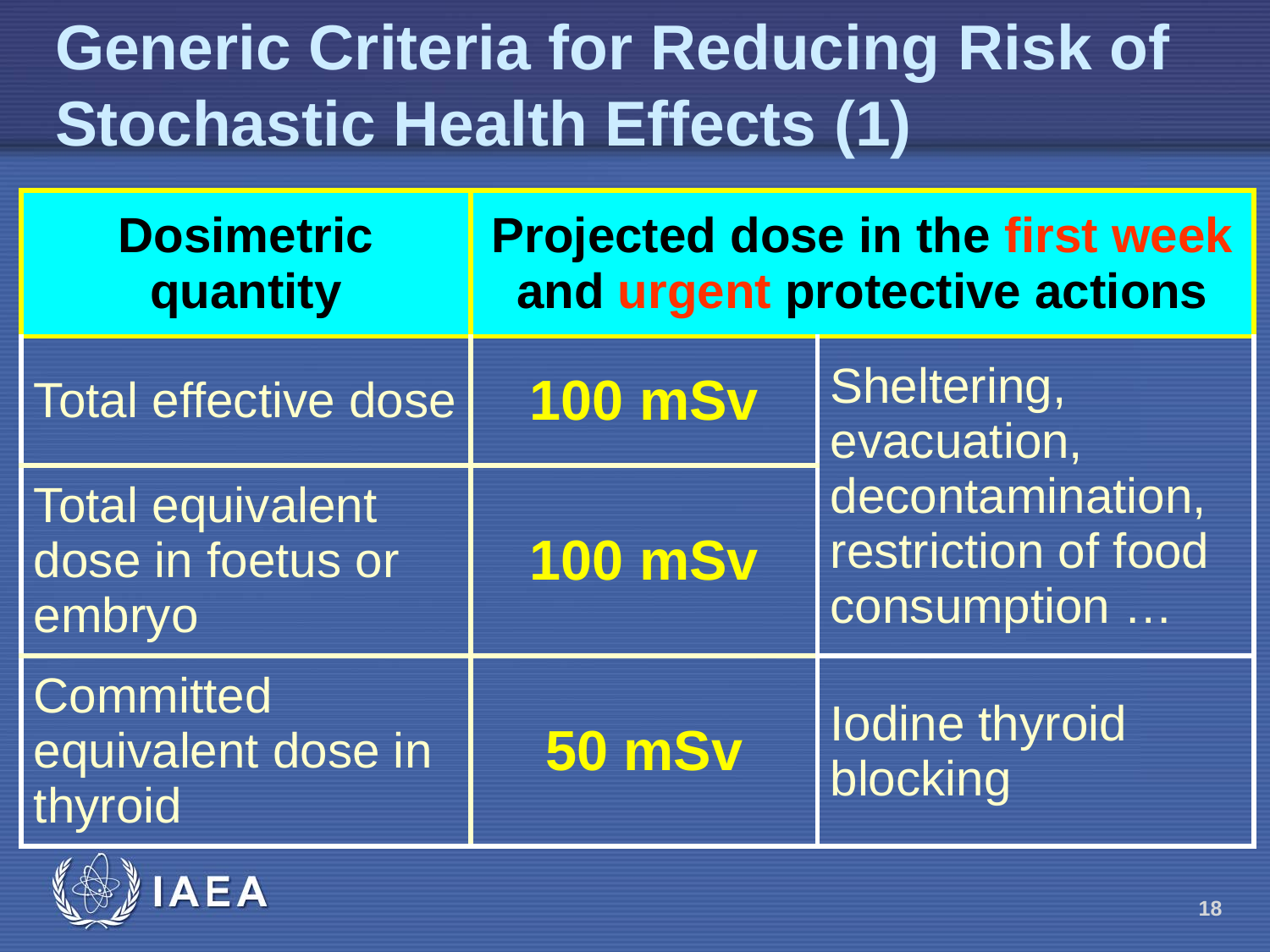

Generic Criteria for Reducing Risk of Stochastic Health Effects (1)
| Dosimetric quantity | Projected dose in the first week and urgent protective actions |  |
| --- | --- | --- |
| Total effective dose | 100 mSv | Sheltering, evacuation, decontamination, restriction of food consumption … |
| Total equivalent dose in foetus or embryo | 100 mSv |  |
| Committed equivalent dose in thyroid | 50 mSv | Iodine thyroid blocking |
18